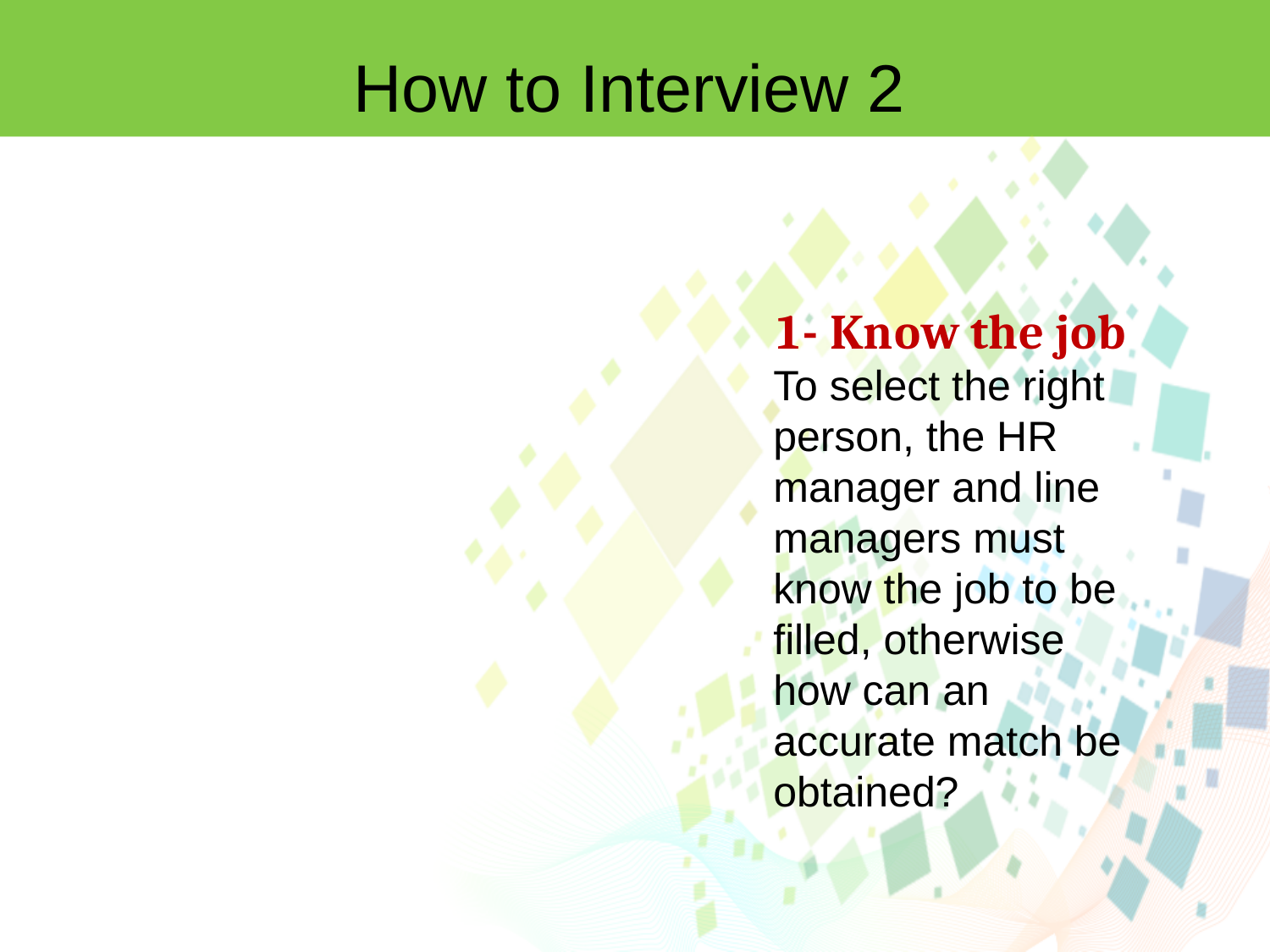

How to Interview 2
1- Know the job
To select the right person, the HR manager and line managers must know the job to be filled, otherwise how can an accurate match be obtained?